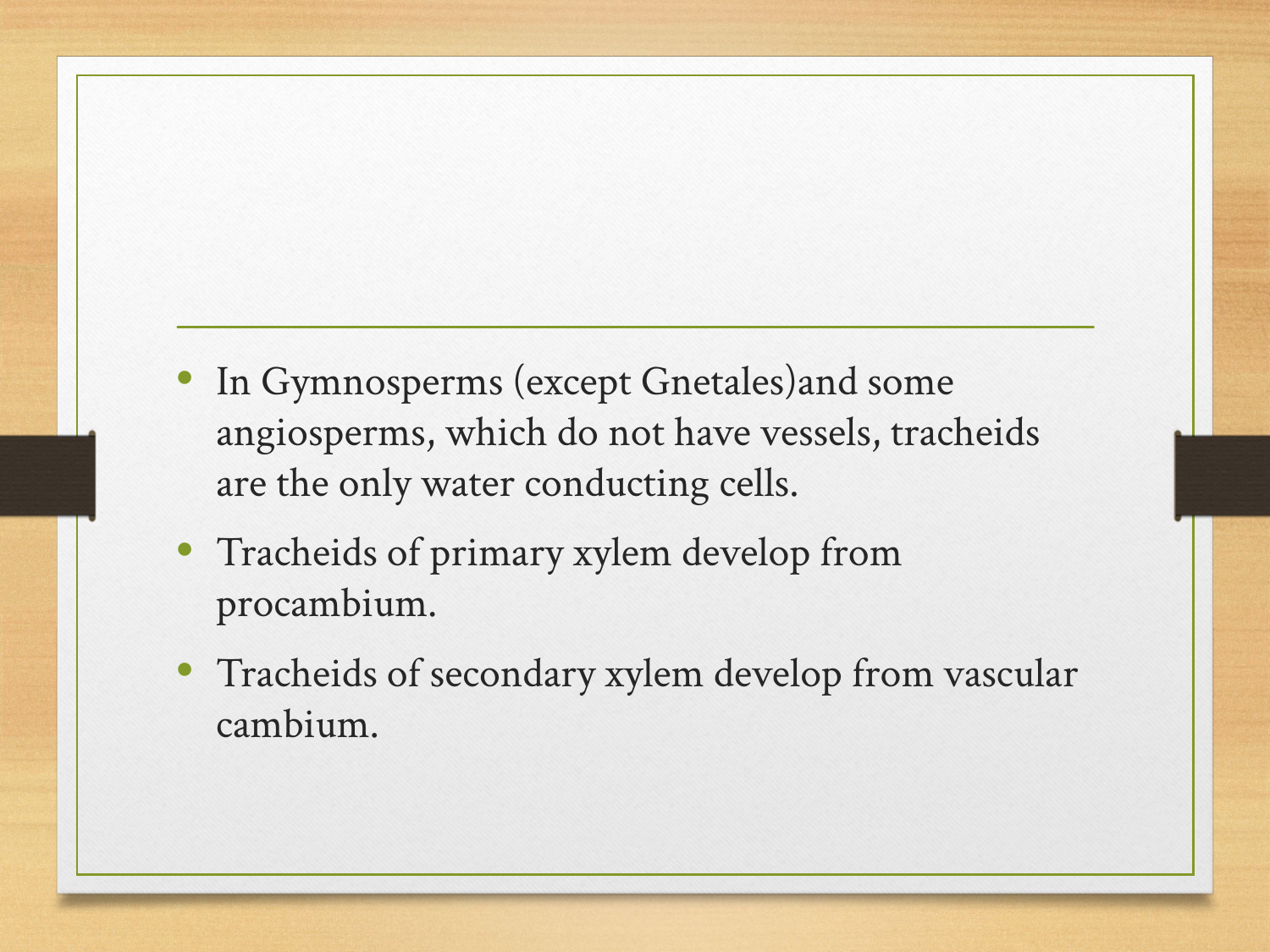

#
In Gymnosperms (except Gnetales)and some angiosperms, which do not have vessels, tracheids are the only water conducting cells.
Tracheids of primary xylem develop from procambium.
Tracheids of secondary xylem develop from vascular cambium.